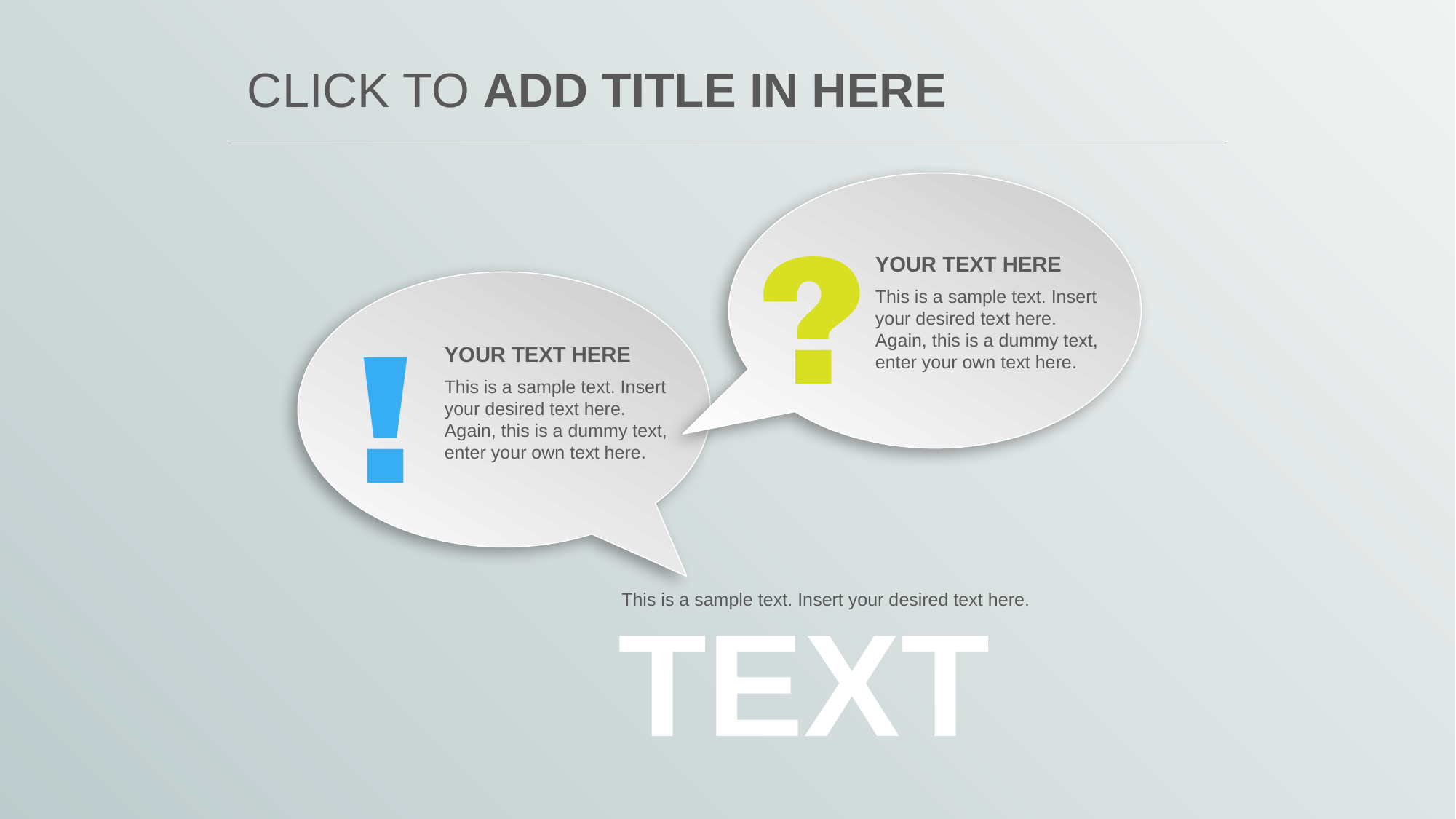

# CLICK TO ADD TITLE IN HERE

?
YOUR TEXT HERE

This is a sample text. Insert your desired text here. Again, this is a dummy text, enter your own text here.
!
YOUR TEXT HERE
This is a sample text. Insert your desired text here. Again, this is a dummy text, enter your own text here.
TEXT
This is a sample text. Insert your desired text here.